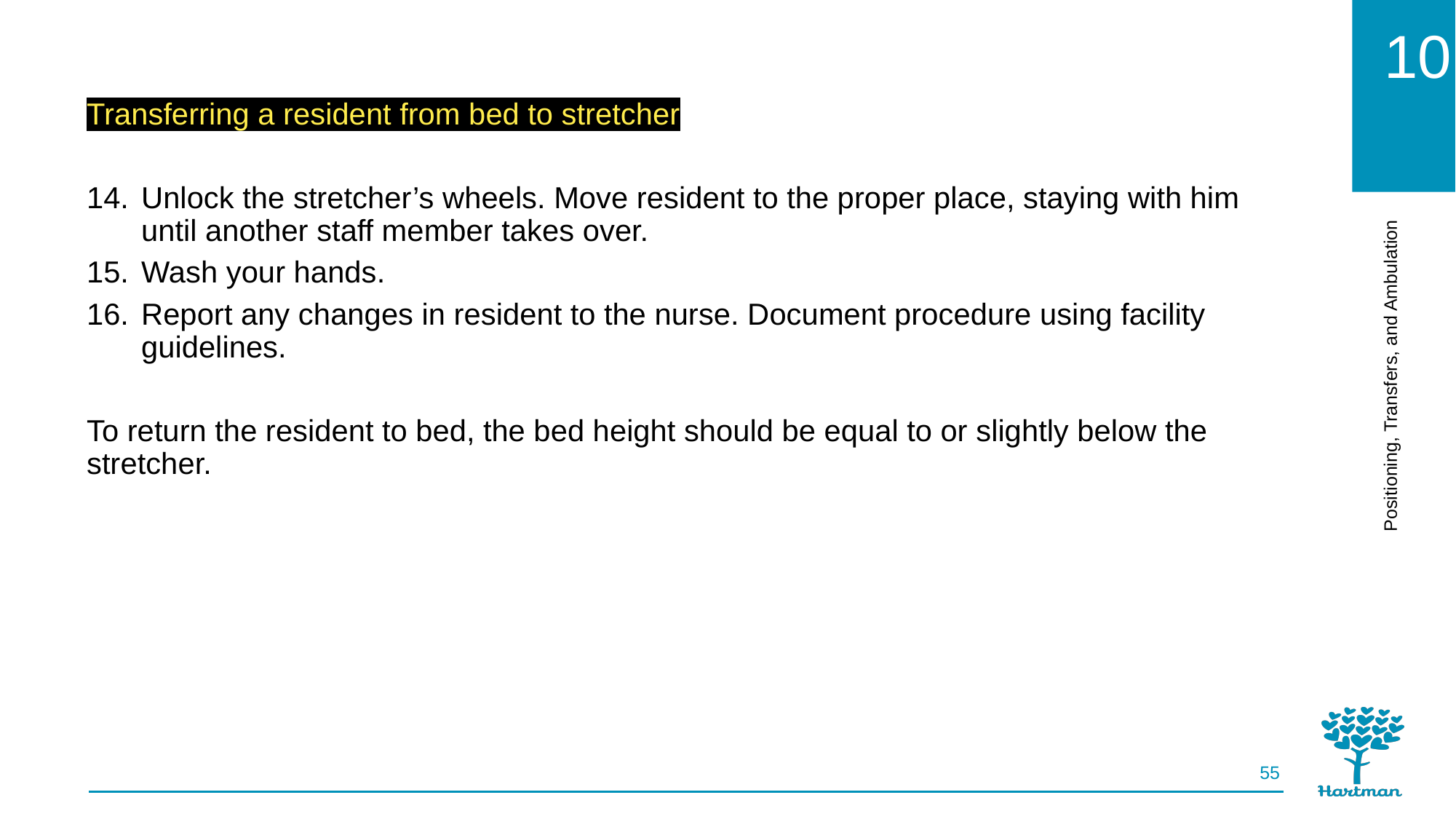

Transferring a resident from bed to stretcher

Unlock the stretcher’s wheels. Move resident to the proper place, staying with him until another staff member takes over.
Wash your hands.
Report any changes in resident to the nurse. Document procedure using facility guidelines.

To return the resident to bed, the bed height should be equal to or slightly below the stretcher.

55